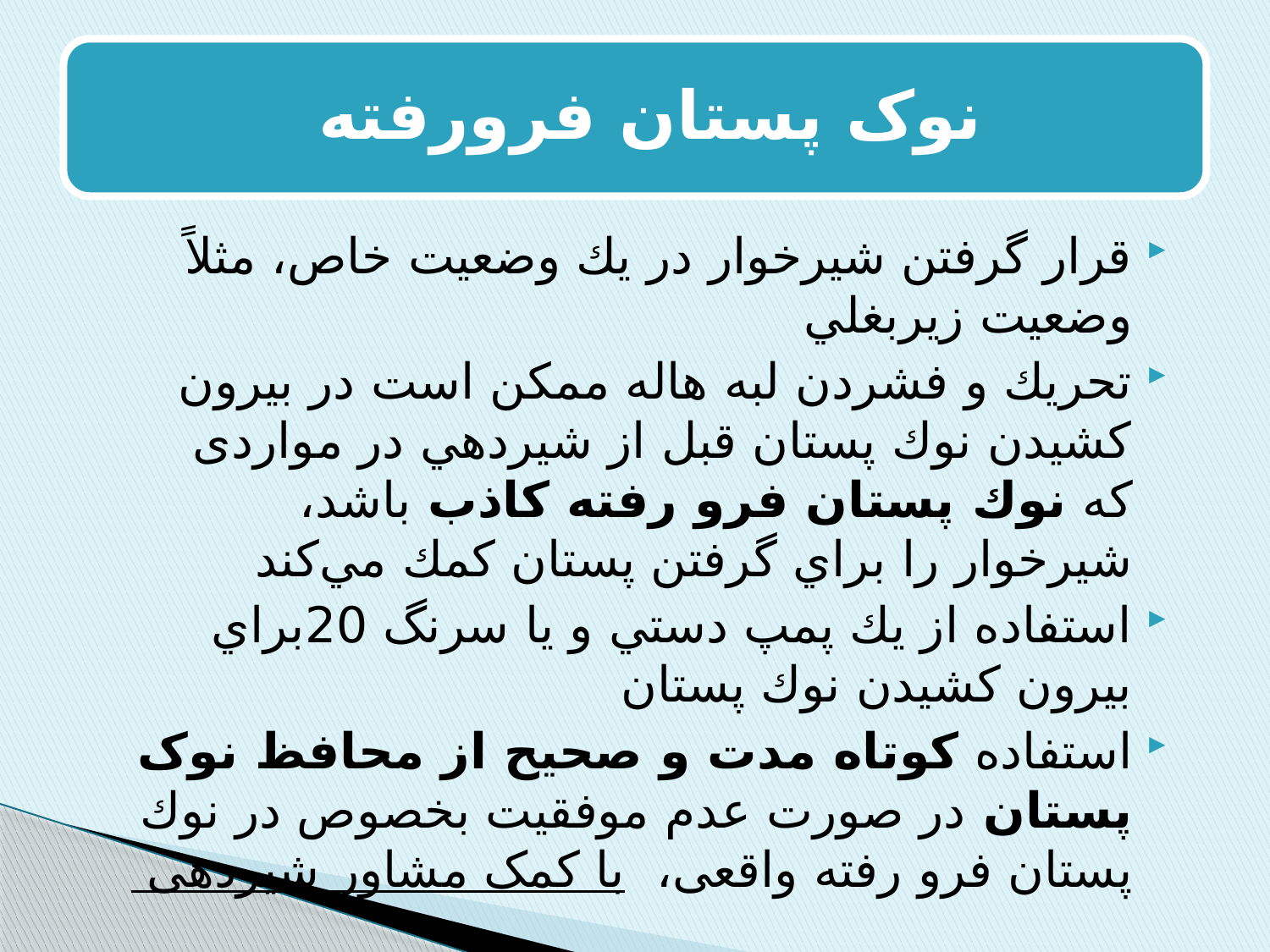

نوک پستان فرورفته
قرار گرفتن شيرخوار در يك وضعيت خاص، مثلاً  وضعيت زيربغلي
تحريك و فشردن لبه هاله ممکن است در بيرون كشيدن نوك پستان قبل از شيردهي در مواردی که نوك پستان فرو رفته کاذب باشد، شيرخوار را براي گرفتن پستان كمك مي‌كند
استفاده از يك پمپ دستي و يا سرنگ 20براي بيرون كشيدن نوك پستان
استفاده کوتاه مدت و صحیح از محافظ نوک پستان در صورت عدم موفقیت بخصوص در نوك پستان فرو رفته واقعی،  با کمک مشاور شیردهی